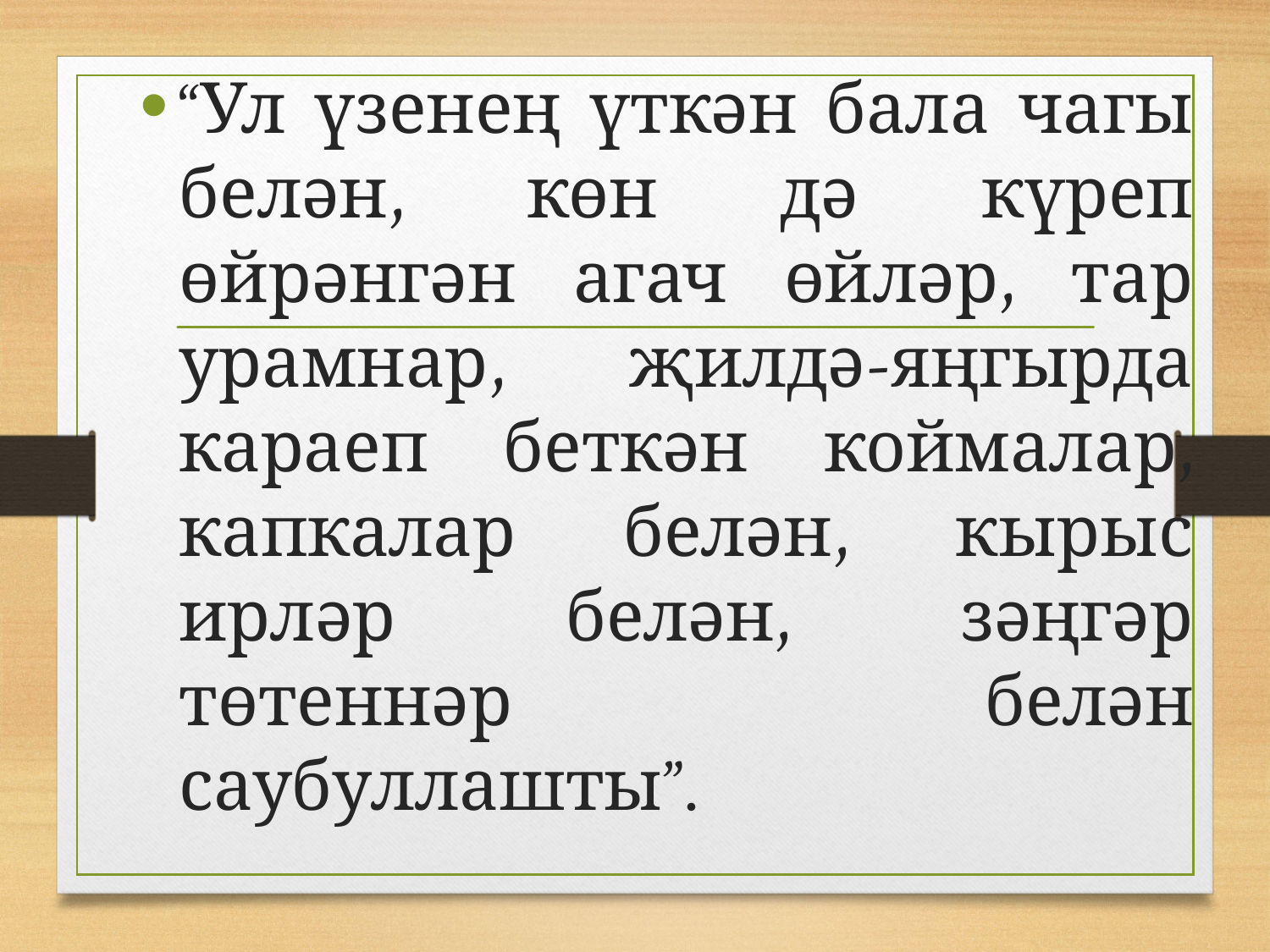

“Ул үзенең үткән бала чагы белән, көн дә күреп өйрәнгән агач өйләр, тар урамнар, җилдә-яңгырда караеп беткән коймалар, капкалар белән, кырыс ирләр белән, зәңгәр төтеннәр белән саубуллашты”.
#